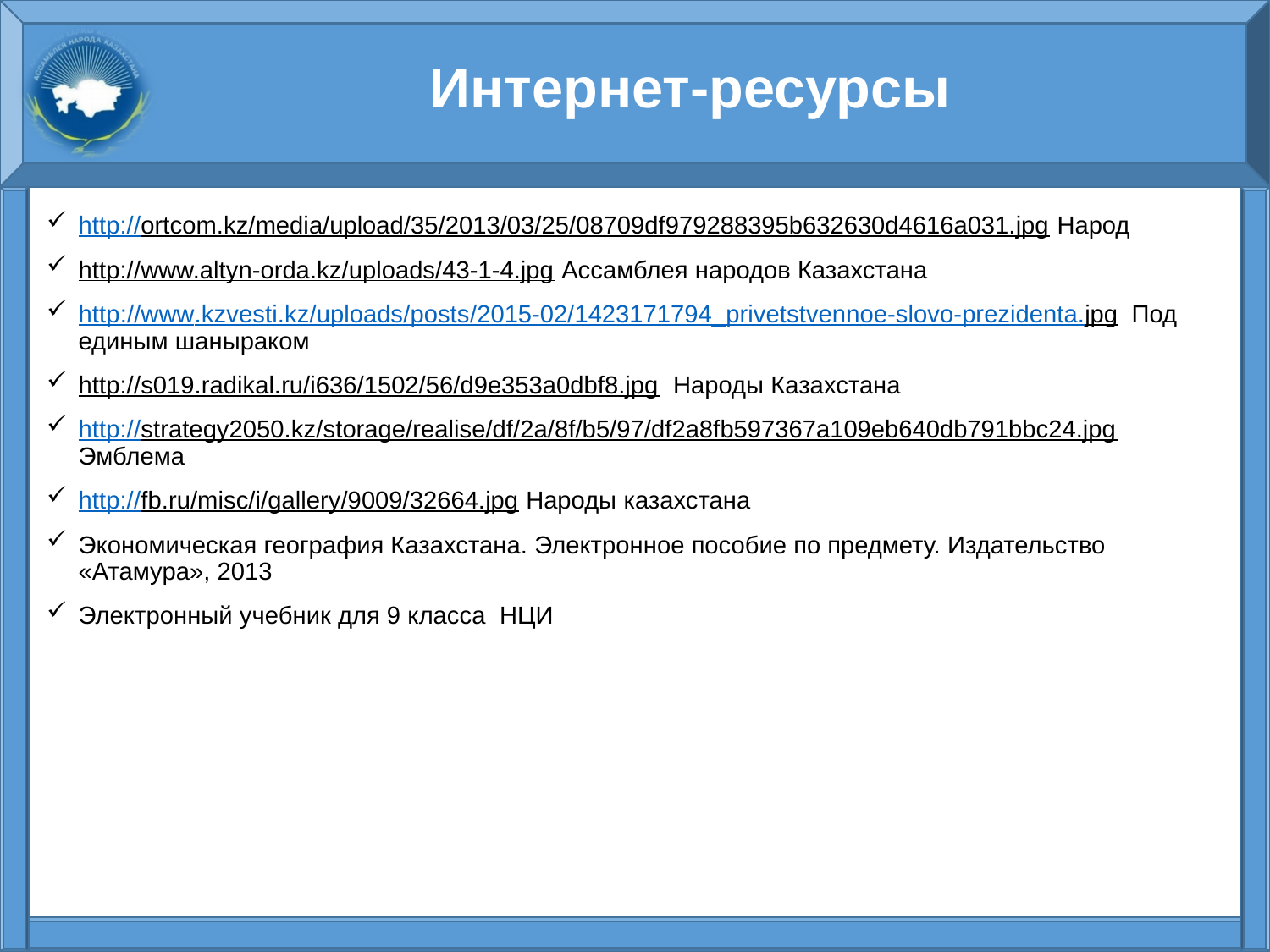

# Интернет-ресурсы
http://ortcom.kz/media/upload/35/2013/03/25/08709df979288395b632630d4616a031.jpg Народ
http://www.altyn-orda.kz/uploads/43-1-4.jpg Ассамблея народов Казахстана
http://www.kzvesti.kz/uploads/posts/2015-02/1423171794_privetstvennoe-slovo-prezidenta.jpg  Под единым шаныраком
http://s019.radikal.ru/i636/1502/56/d9e353a0dbf8.jpg  Народы Казахстана
http://strategy2050.kz/storage/realise/df/2a/8f/b5/97/df2a8fb597367a109eb640db791bbc24.jpg Эмблема
http://fb.ru/misc/i/gallery/9009/32664.jpg Народы казахстана
Экономическая география Казахстана. Электронное пособие по предмету. Издательство «Атамура», 2013
Электронный учебник для 9 класса  НЦИ